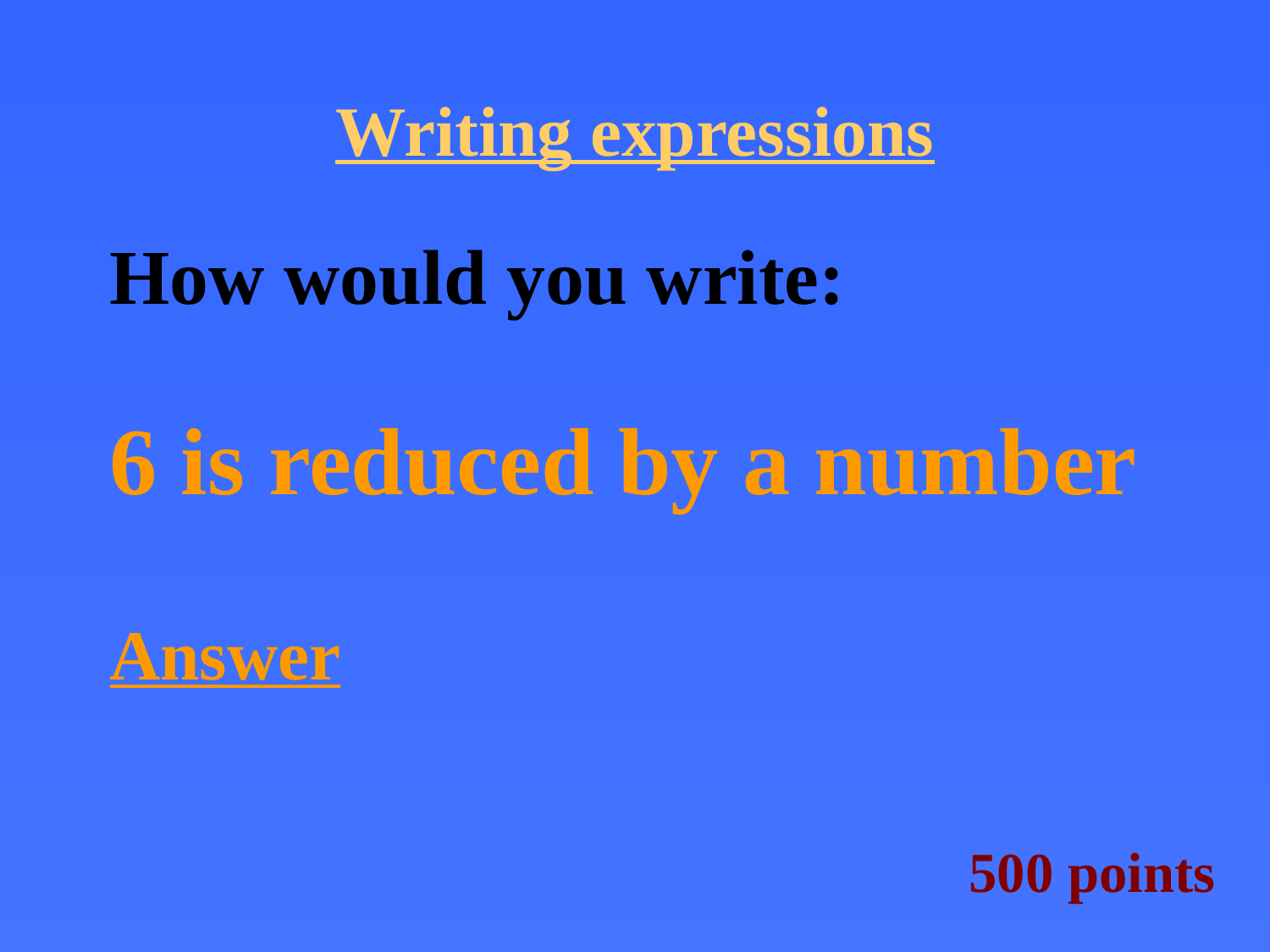

# Writing expressions
How would you write:

6 is reduced by a number

Answer
500 points